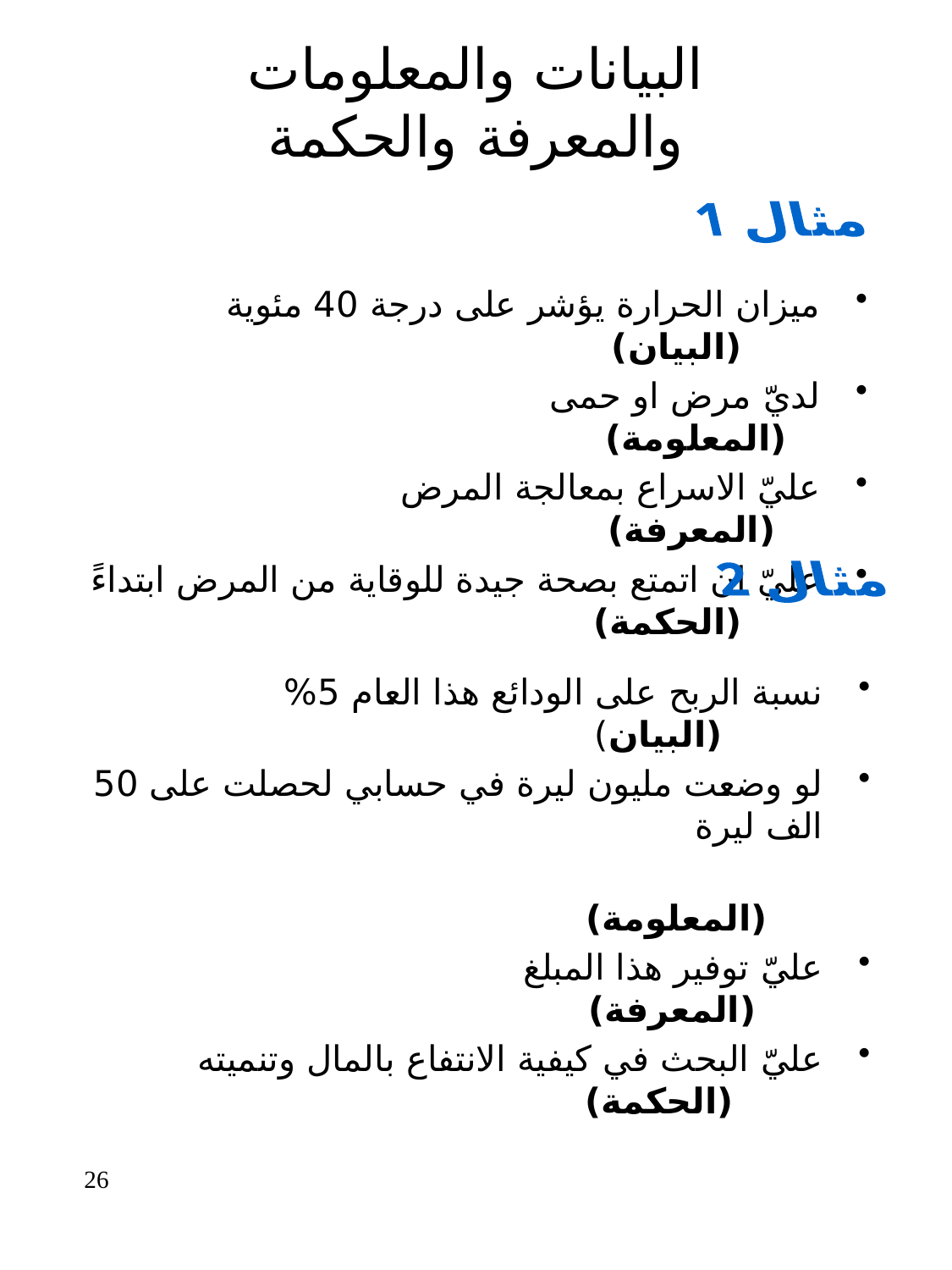

# البيانات والمعلومات والمعرفة والحكمة
مثال 1
ميزان الحرارة يؤشر على درجة 40 مئوية                    (البيان)
لديّ مرض او حمى                                             (المعلومة)
عليّ الاسراع بمعالجة المرض                                 (المعرفة)
عليّ ان اتمتع بصحة جيدة للوقاية من المرض ابتداءً        (الحكمة)
مثال 2
نسبة الربح على الودائع هذا العام 5%                           (البيان)
لو وضعت مليون ليرة في حسابي لحصلت على 50 الف ليرة
                                                                           (المعلومة)
عليّ توفير هذا المبلغ                                             (المعرفة)
عليّ البحث في كيفية الانتفاع بالمال وتنميته                  (الحكمة)
26